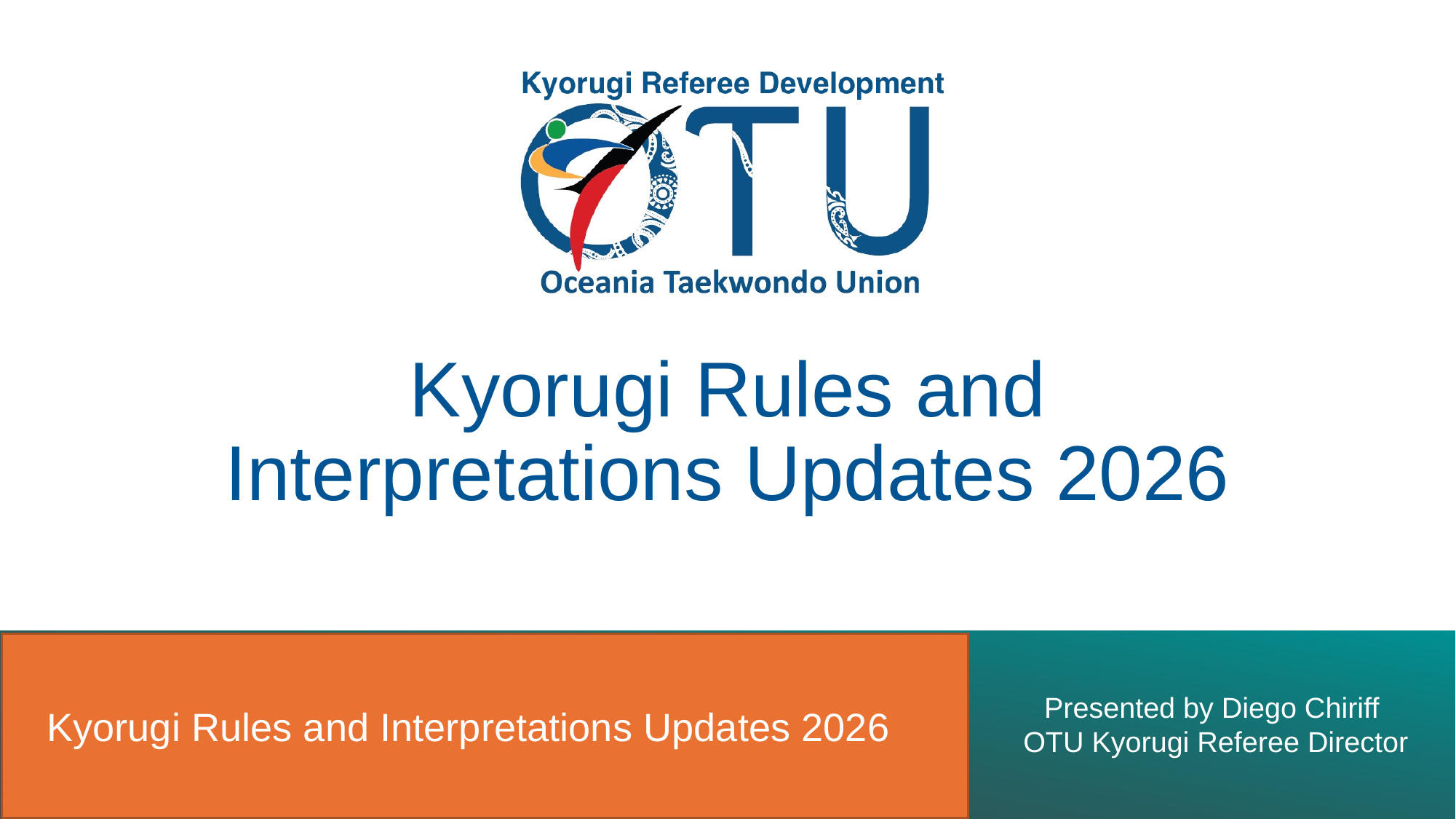

# Kyorugi Rules and Interpretations Updates 2026